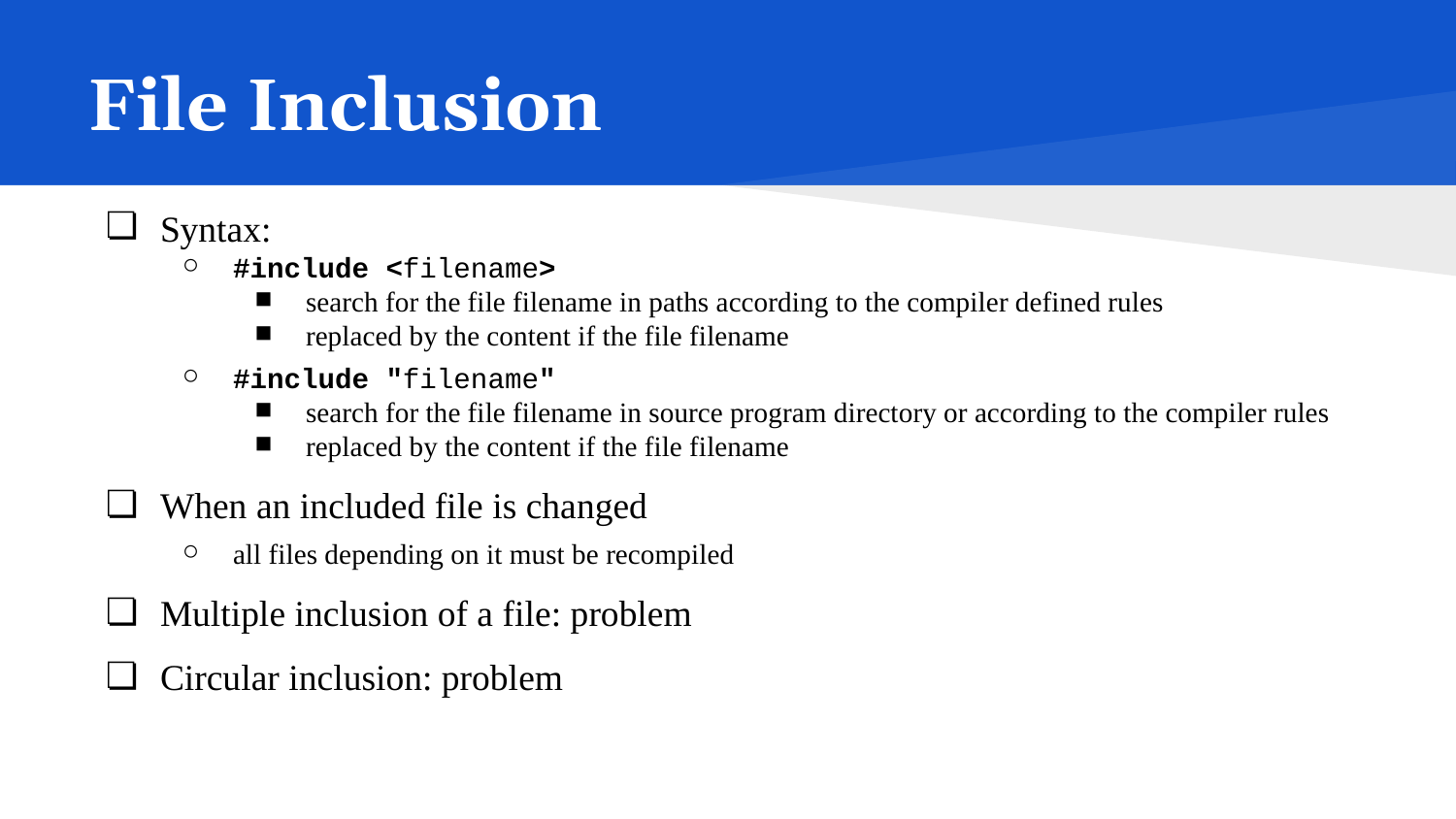

# File Inclusion
Syntax:
#include <filename>
search for the file filename in paths according to the compiler defined rules
replaced by the content if the file filename
#include "filename"
search for the file filename in source program directory or according to the compiler rules
replaced by the content if the file filename
When an included file is changed
all files depending on it must be recompiled
Multiple inclusion of a file: problem
Circular inclusion: problem